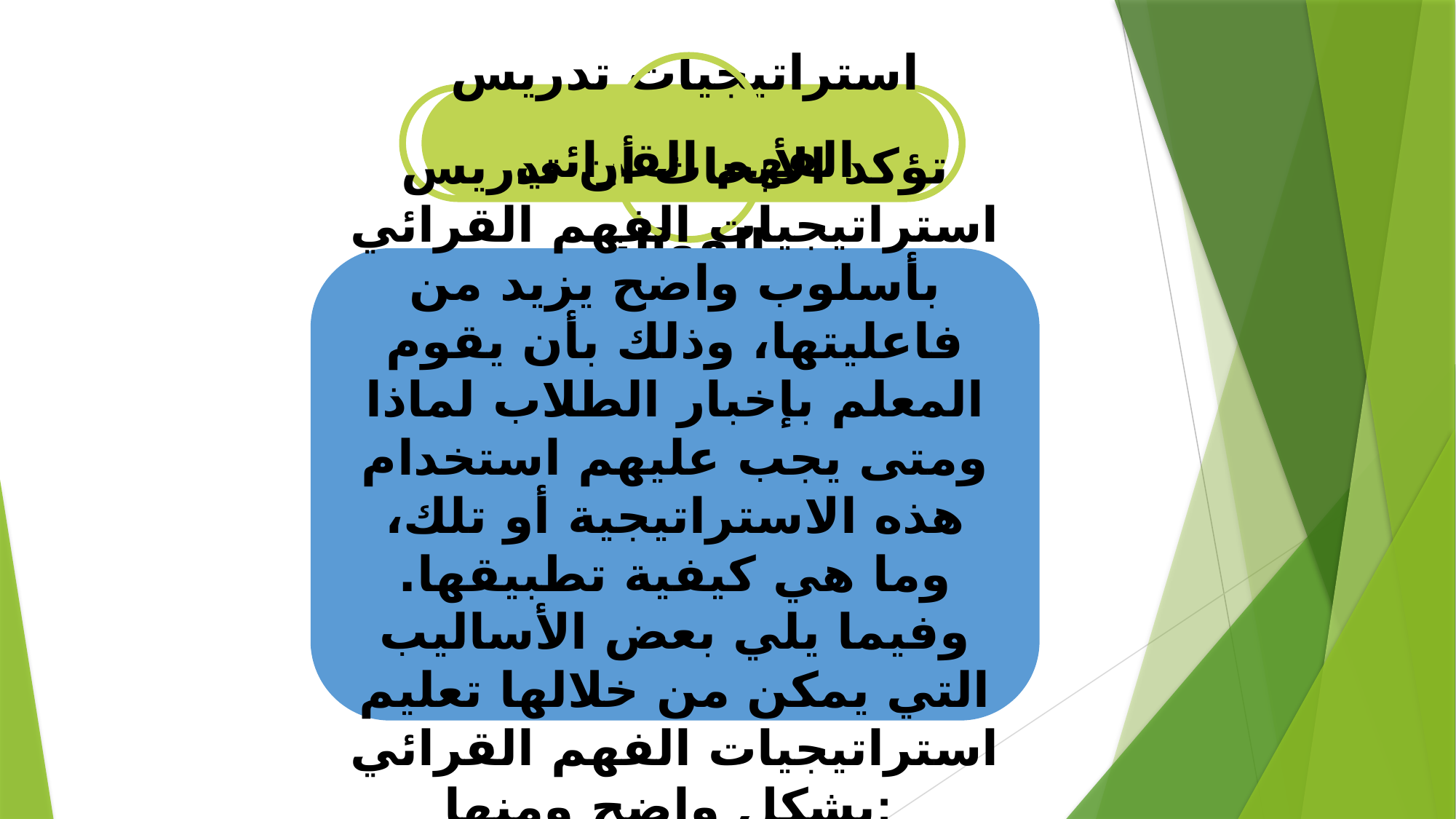

استراتيجيات تدريس الفهم القرائي الفعالة
تؤكد الأبحاث أن تدريس استراتيجيات الفهم القرائي بأسلوب واضح يزيد من فاعليتها، وذلك بأن يقوم المعلم بإخبار الطلاب لماذا ومتى يجب عليهم استخدام هذه الاستراتيجية أو تلك، وما هي كيفية تطبيقها. وفيما يلي بعض الأساليب التي يمكن من خلالها تعليم استراتيجيات الفهم القرائي بشكل واضح ومنها: